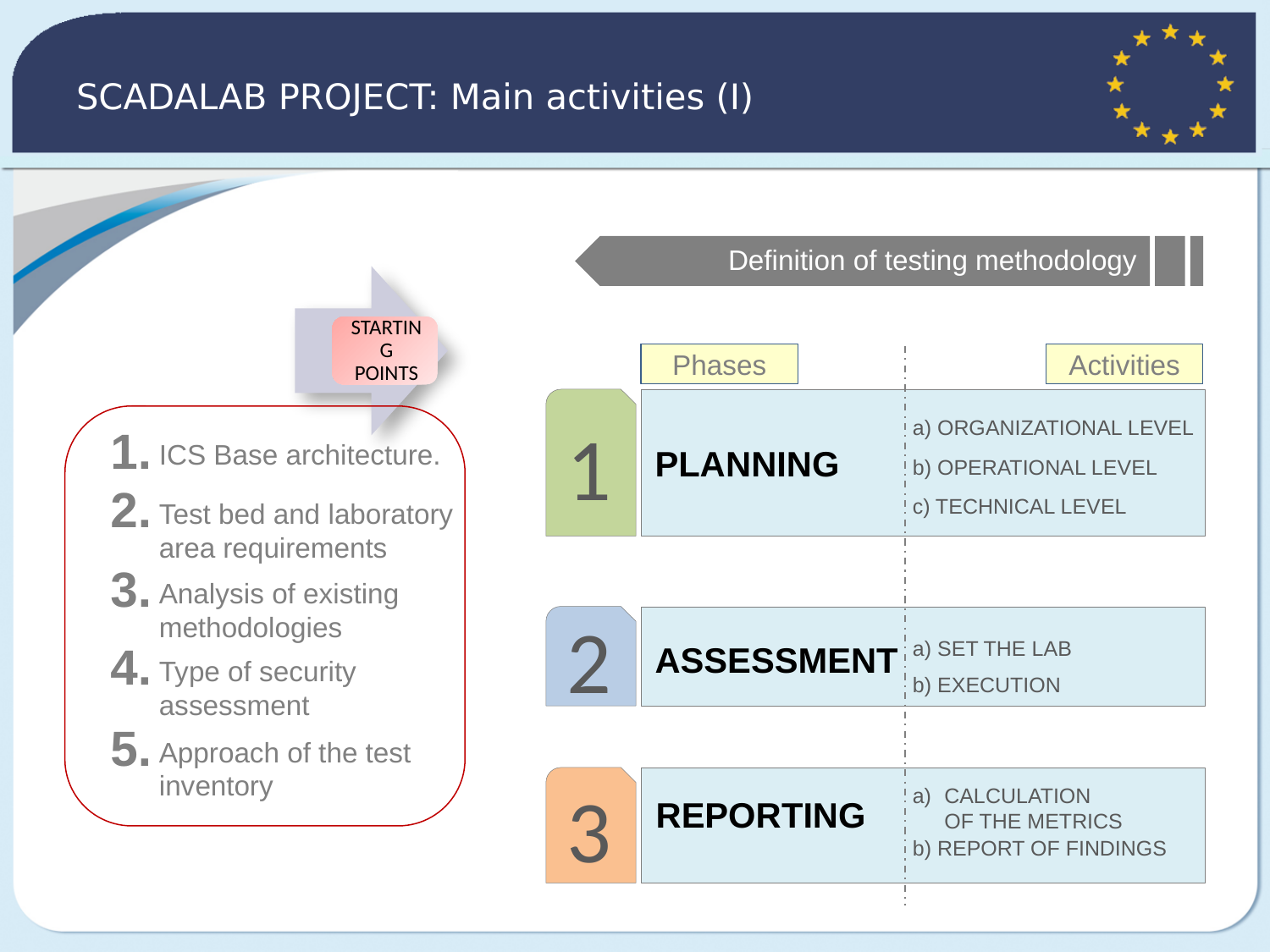

# SCADALAB PROJECT: Main activities (I)
Definition of testing methodology

STARTING
POINTS
Phases
Activities
1

a) ORGANIZATIONAL LEVEL
PLANNING
b) OPERATIONAL LEVEL
c) TECHNICAL LEVEL
2

a) SET THE LAB
ASSESSMENT
b) EXECUTION
3

CALCULATION
OF THE METRICS
REPORTING
b) REPORT OF FINDINGS

1.
ICS Base architecture.
2.
Test bed and laboratory area requirements
3.
Analysis of existing methodologies
4.
Type of security assessment
5.
Approach of the test inventory